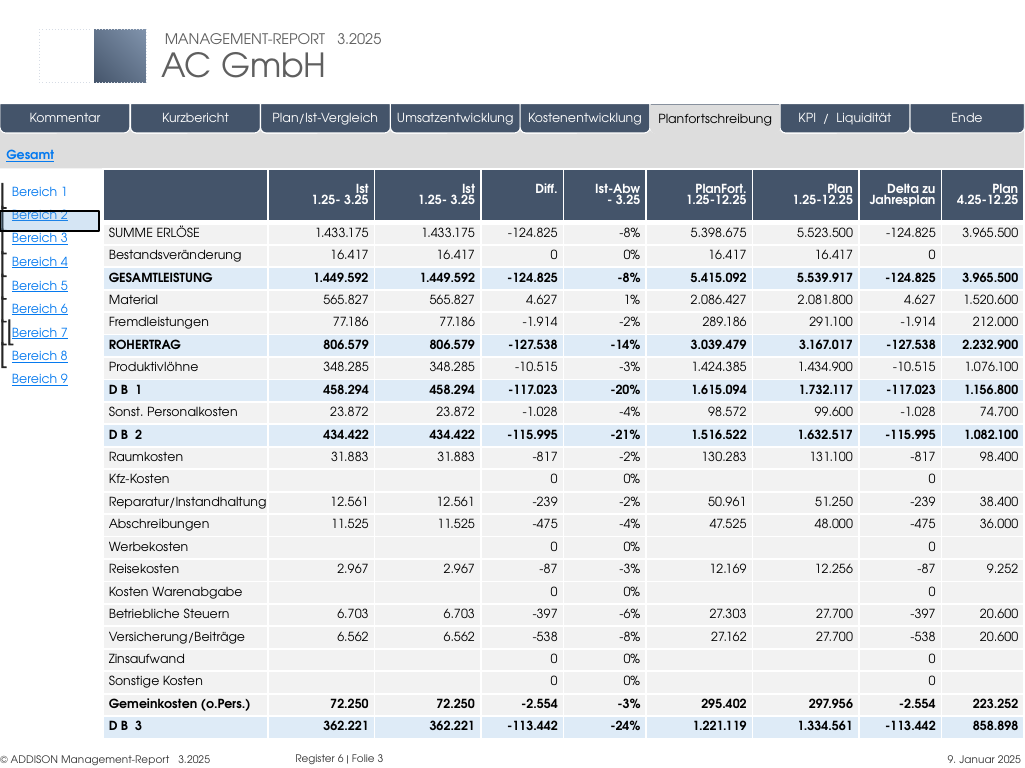

|  |  |  |  |  |  |
| --- | --- | --- | --- | --- | --- |
Eigene Folien
|  | Ist 1.25- 3.25 | Ist 1.25- 3.25 | Diff. | Ist-Abw - 3.25 | PlanFort. 1.25-12.25 | Plan 1.25-12.25 | Delta zu Jahresplan | Plan 4.25-12.25 |
| --- | --- | --- | --- | --- | --- | --- | --- | --- |
| SUMME ERLÖSE | 1.433.175 | 1.433.175 | -124.825 | -8% | 5.398.675 | 5.523.500 | -124.825 | 3.965.500 |
| Bestandsveränderung | 16.417 | 16.417 | 0 | 0% | 16.417 | 16.417 | 0 |  |
| GESAMTLEISTUNG | 1.449.592 | 1.449.592 | -124.825 | -8% | 5.415.092 | 5.539.917 | -124.825 | 3.965.500 |
| Material | 565.827 | 565.827 | 4.627 | 1% | 2.086.427 | 2.081.800 | 4.627 | 1.520.600 |
| Fremdleistungen | 77.186 | 77.186 | -1.914 | -2% | 289.186 | 291.100 | -1.914 | 212.000 |
| ROHERTRAG | 806.579 | 806.579 | -127.538 | -14% | 3.039.479 | 3.167.017 | -127.538 | 2.232.900 |
| Produktivlöhne | 348.285 | 348.285 | -10.515 | -3% | 1.424.385 | 1.434.900 | -10.515 | 1.076.100 |
| D B 1 | 458.294 | 458.294 | -117.023 | -20% | 1.615.094 | 1.732.117 | -117.023 | 1.156.800 |
| Sonst. Personalkosten | 23.872 | 23.872 | -1.028 | -4% | 98.572 | 99.600 | -1.028 | 74.700 |
| D B 2 | 434.422 | 434.422 | -115.995 | -21% | 1.516.522 | 1.632.517 | -115.995 | 1.082.100 |
| Raumkosten | 31.883 | 31.883 | -817 | -2% | 130.283 | 131.100 | -817 | 98.400 |
| Kfz-Kosten |  |  | 0 | 0% |  |  | 0 |  |
| Reparatur/Instandhaltung | 12.561 | 12.561 | -239 | -2% | 50.961 | 51.250 | -239 | 38.400 |
| Abschreibungen | 11.525 | 11.525 | -475 | -4% | 47.525 | 48.000 | -475 | 36.000 |
| Werbekosten |  |  | 0 | 0% |  |  | 0 |  |
| Reisekosten | 2.967 | 2.967 | -87 | -3% | 12.169 | 12.256 | -87 | 9.252 |
| Kosten Warenabgabe |  |  | 0 | 0% |  |  | 0 |  |
| Betriebliche Steuern | 6.703 | 6.703 | -397 | -6% | 27.303 | 27.700 | -397 | 20.600 |
| Versicherung/Beiträge | 6.562 | 6.562 | -538 | -8% | 27.162 | 27.700 | -538 | 20.600 |
| Zinsaufwand |  |  | 0 | 0% |  |  | 0 |  |
| Sonstige Kosten |  |  | 0 | 0% |  |  | 0 |  |
| Gemeinkosten (o.Pers.) | 72.250 | 72.250 | -2.554 | -3% | 295.402 | 297.956 | -2.554 | 223.252 |
| D B 3 | 362.221 | 362.221 | -113.442 | -24% | 1.221.119 | 1.334.561 | -113.442 | 858.898 |

# Register 6 | Folie 3